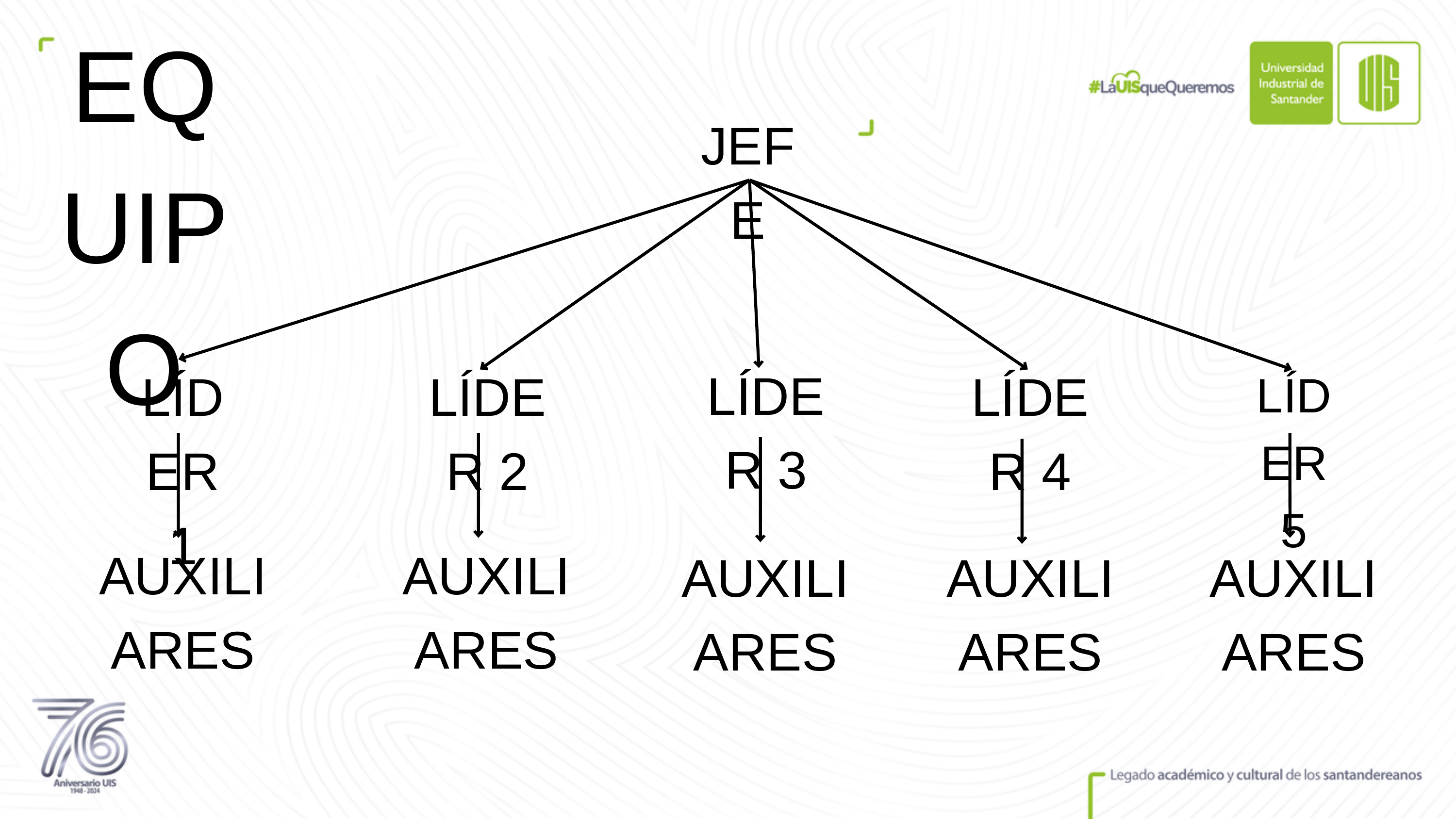

EQUIPO
JEFE

LÍDER 3
LÍDER 1
LÍDER 2
LÍDER 4
LÍDER 5

AUXILIARES
AUXILIARES
AUXILIARES
AUXILIARES
AUXILIARES